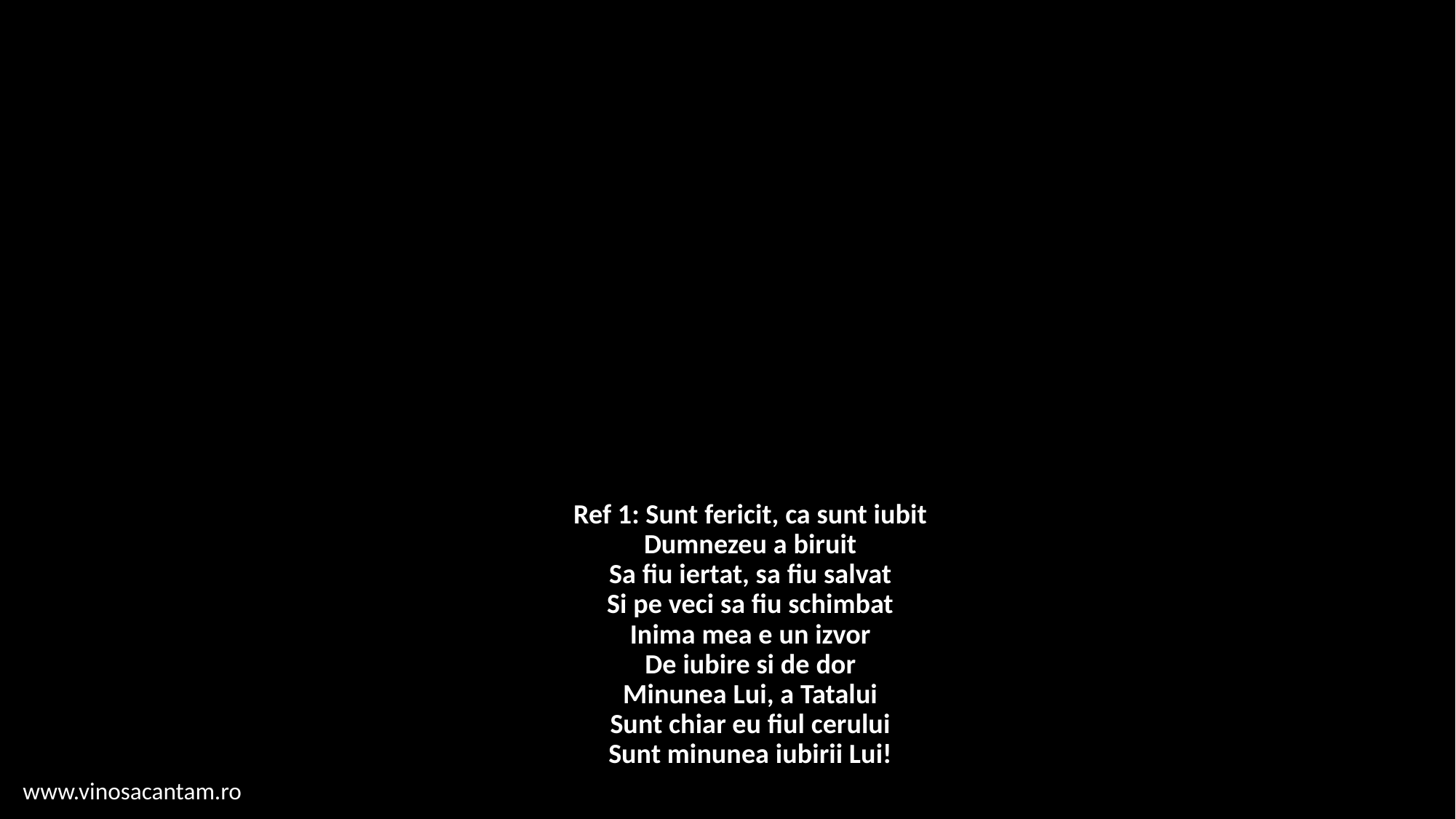

# Ref 1: Sunt fericit, ca sunt iubit Dumnezeu a biruit Sa fiu iertat, sa fiu salvat Si pe veci sa fiu schimbat Inima mea e un izvor De iubire si de dor Minunea Lui, a Tatalui Sunt chiar eu fiul cerului Sunt minunea iubirii Lui!
www.vinosacantam.ro